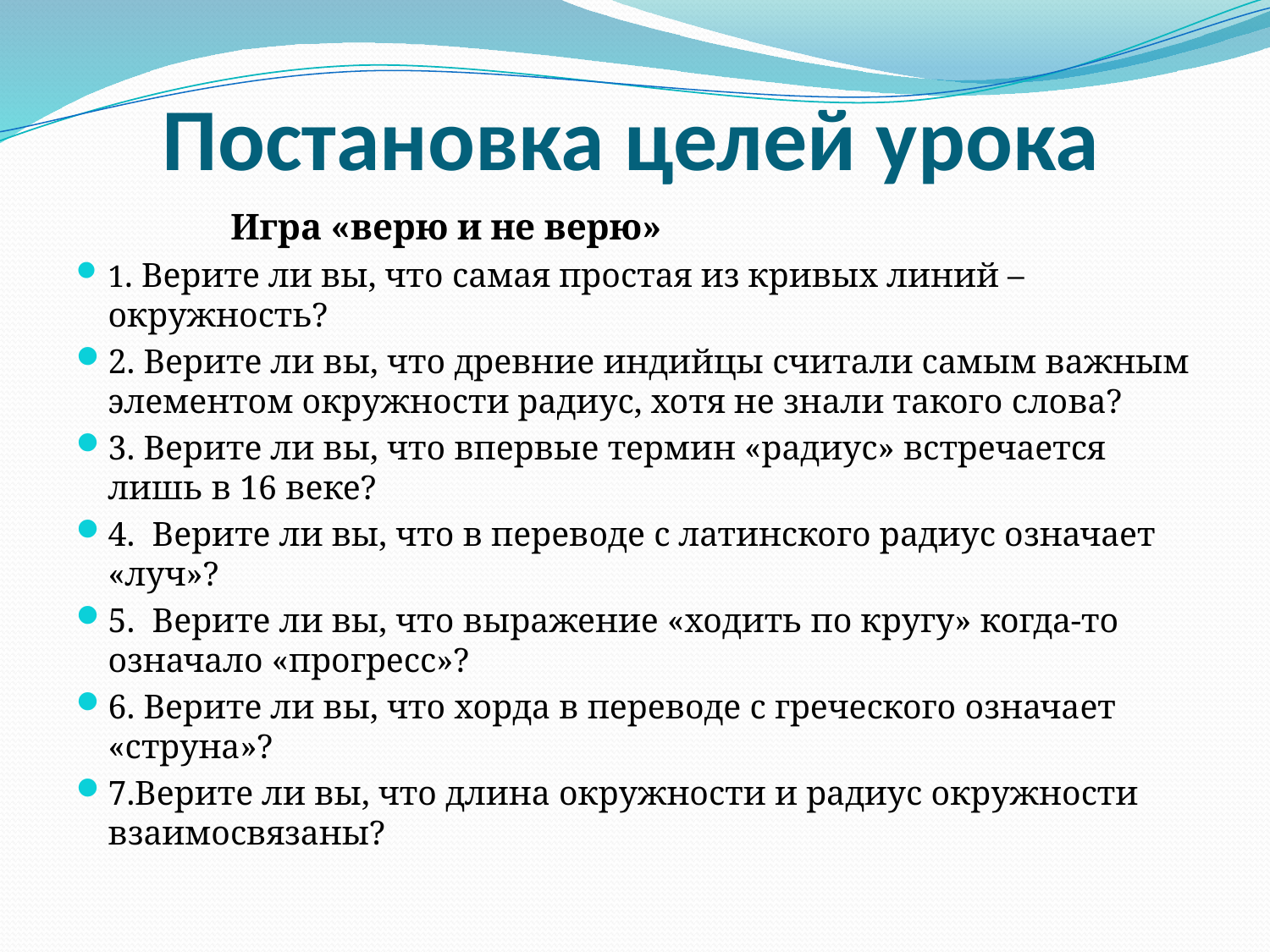

# Постановка целей урока
                 Игра «верю и не верю»
1. Верите ли вы, что самая простая из кривых линий – окружность?
2. Верите ли вы, что древние индийцы считали самым важным элементом окружности радиус, хотя не знали такого слова?
3. Верите ли вы, что впервые термин «радиус» встречается лишь в 16 веке?
4.  Верите ли вы, что в переводе с латинского радиус означает «луч»?
5.  Верите ли вы, что выражение «ходить по кругу» когда-то означало «прогресс»?
6. Верите ли вы, что хорда в переводе с греческого означает «струна»?
7.Верите ли вы, что длина окружности и радиус окружности взаимосвязаны?